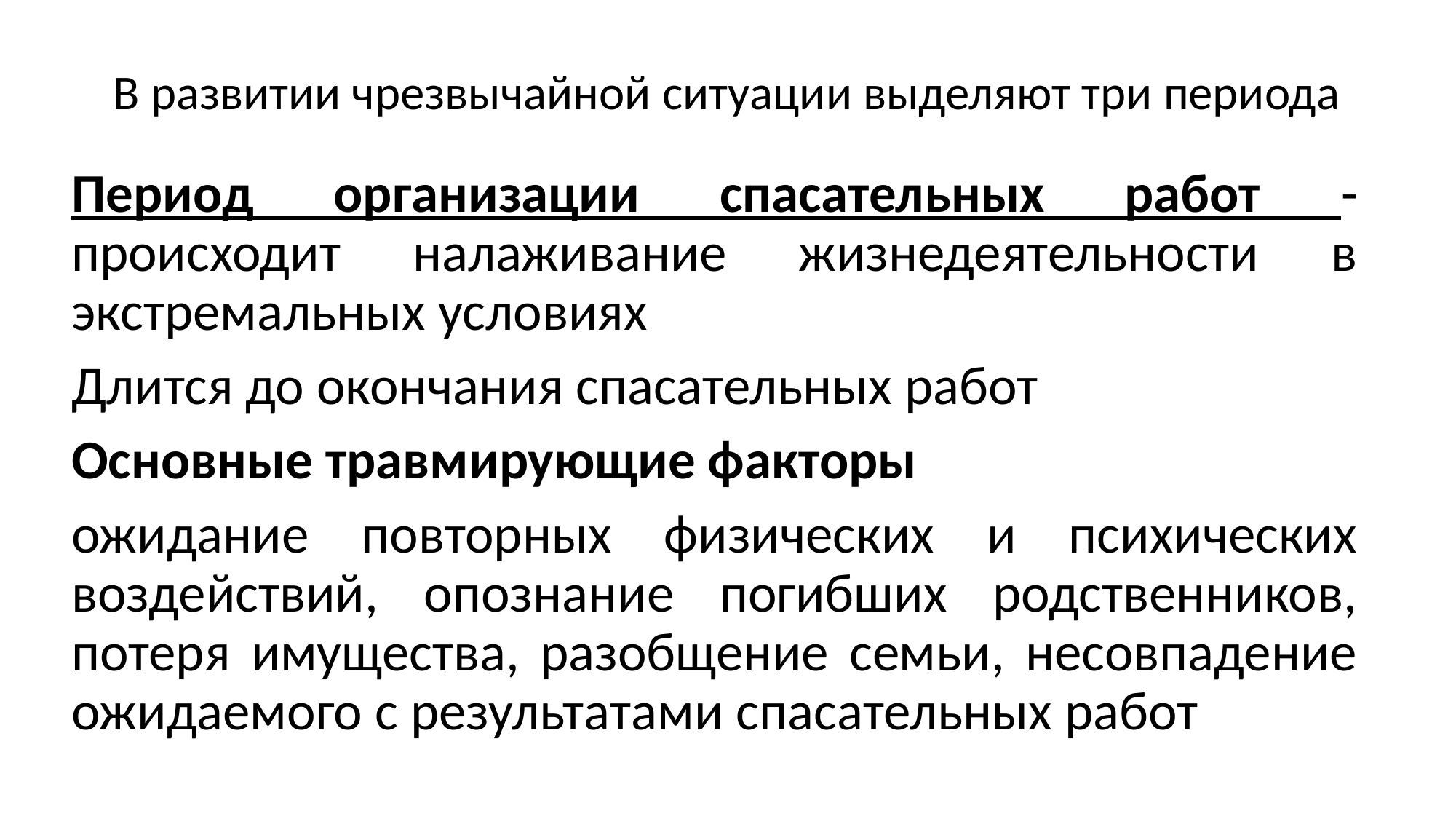

# В развитии чрезвычайной ситуации выделяют три периода
Период организации спасательных работ - происходит налаживание жизнедеятельности в экстремальных условиях
Длится до окончания спасательных работ
Основные травмирующие факторы
ожидание повторных физических и психических воздействий, опознание погибших родственников, потеря имущества, разобщение семьи, несовпадение ожидаемого с результатами спасательных работ